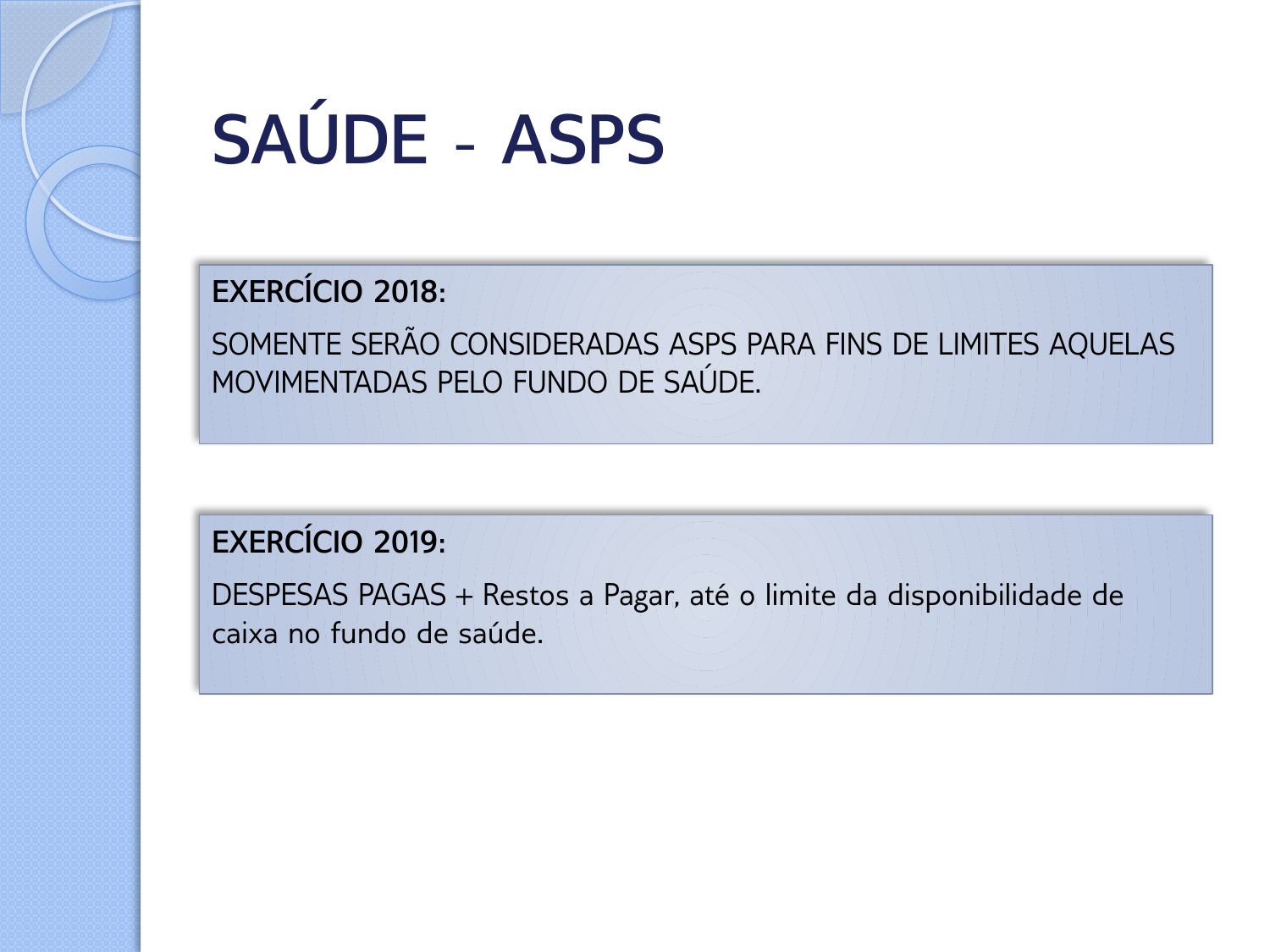

# SAÚDE - ASPS
EXERCÍCIO 2018:

SOMENTE SERÃO CONSIDERADAS ASPS PARA FINS DE LIMITES AQUELAS MOVIMENTADAS PELO FUNDO DE SAÚDE.

EXERCÍCIO 2019:

DESPESAS PAGAS + Restos a Pagar, até o limite da disponibilidade de caixa no fundo de saúde.